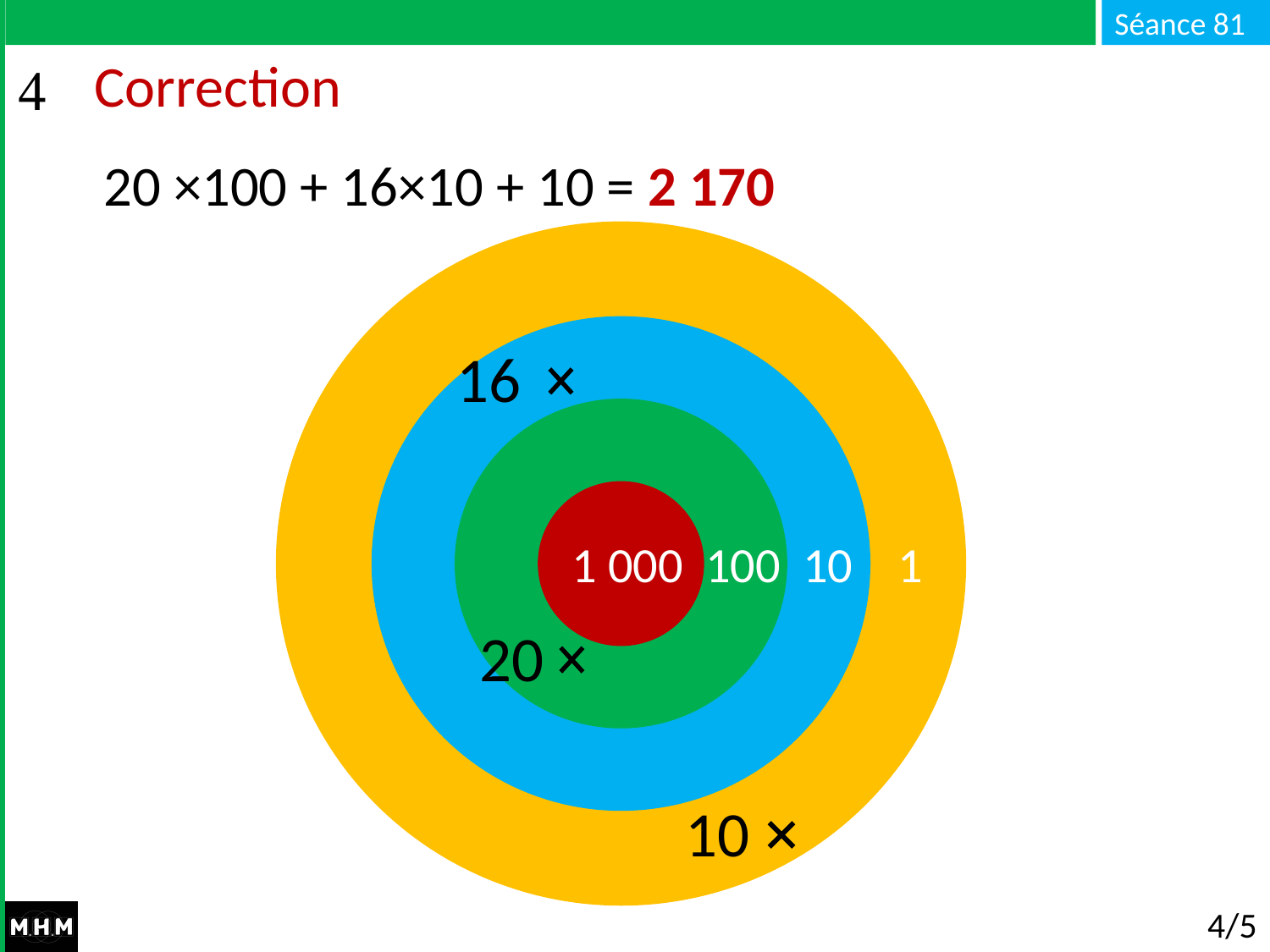

# Correction
20 ×100 + 16×10 + 10 = 2 170

16

1 000  100  10    1
1 000  100  10    1
1 000  100  10    1
1 000  100  10    1
20

10

4/5